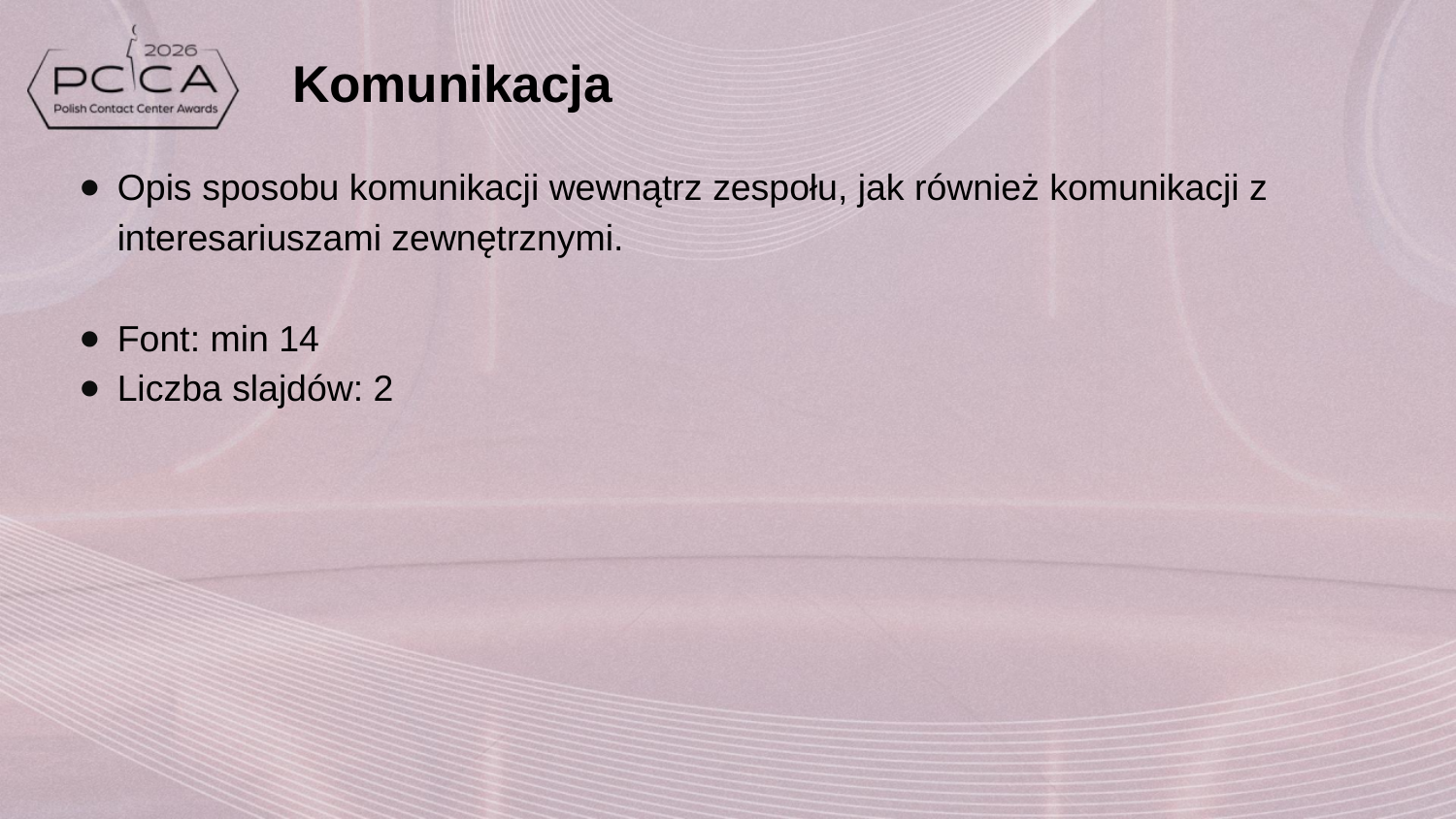

# Komunikacja
Opis sposobu komunikacji wewnątrz zespołu, jak również komunikacji z interesariuszami zewnętrznymi.

Font: min 14
Liczba slajdów: 2